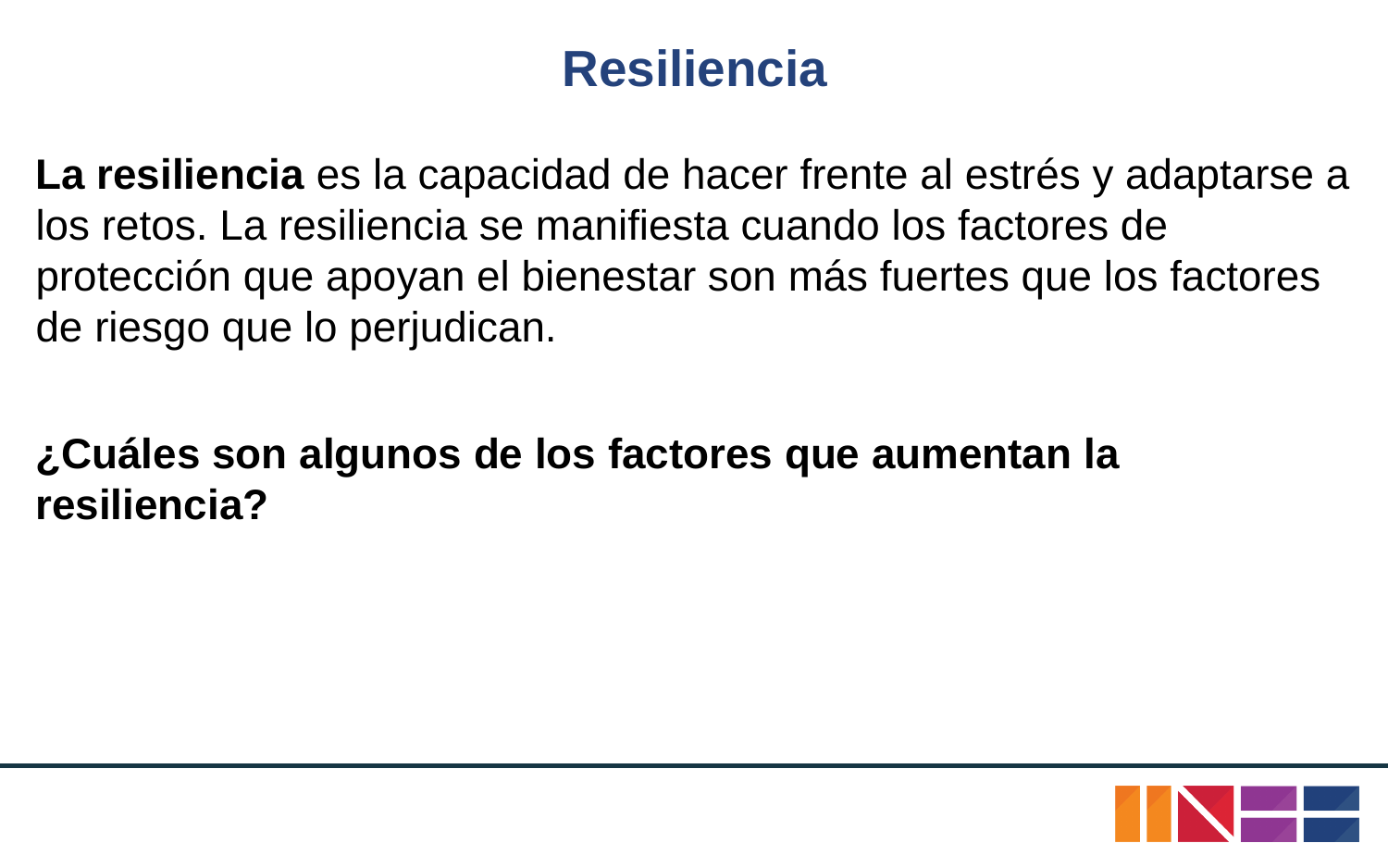

# Resiliencia
La resiliencia es la capacidad de hacer frente al estrés y adaptarse a los retos. La resiliencia se manifiesta cuando los factores de protección que apoyan el bienestar son más fuertes que los factores de riesgo que lo perjudican.

¿Cuáles son algunos de los factores que aumentan la resiliencia?